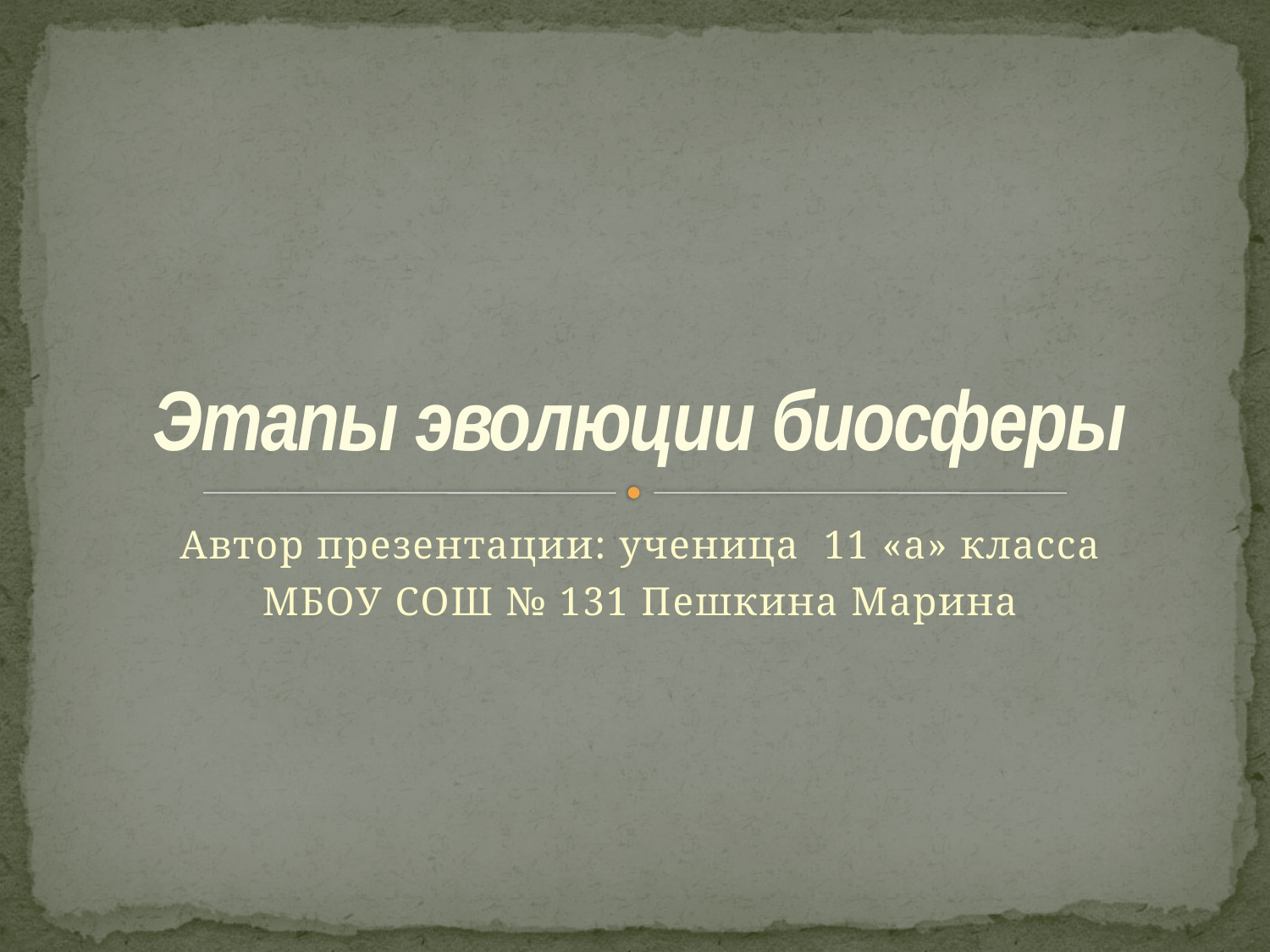

# Этапы эволюции биосферы
Автор презентации: ученица  11 «а» класса
 МБОУ СОШ № 131 Пешкина Марина